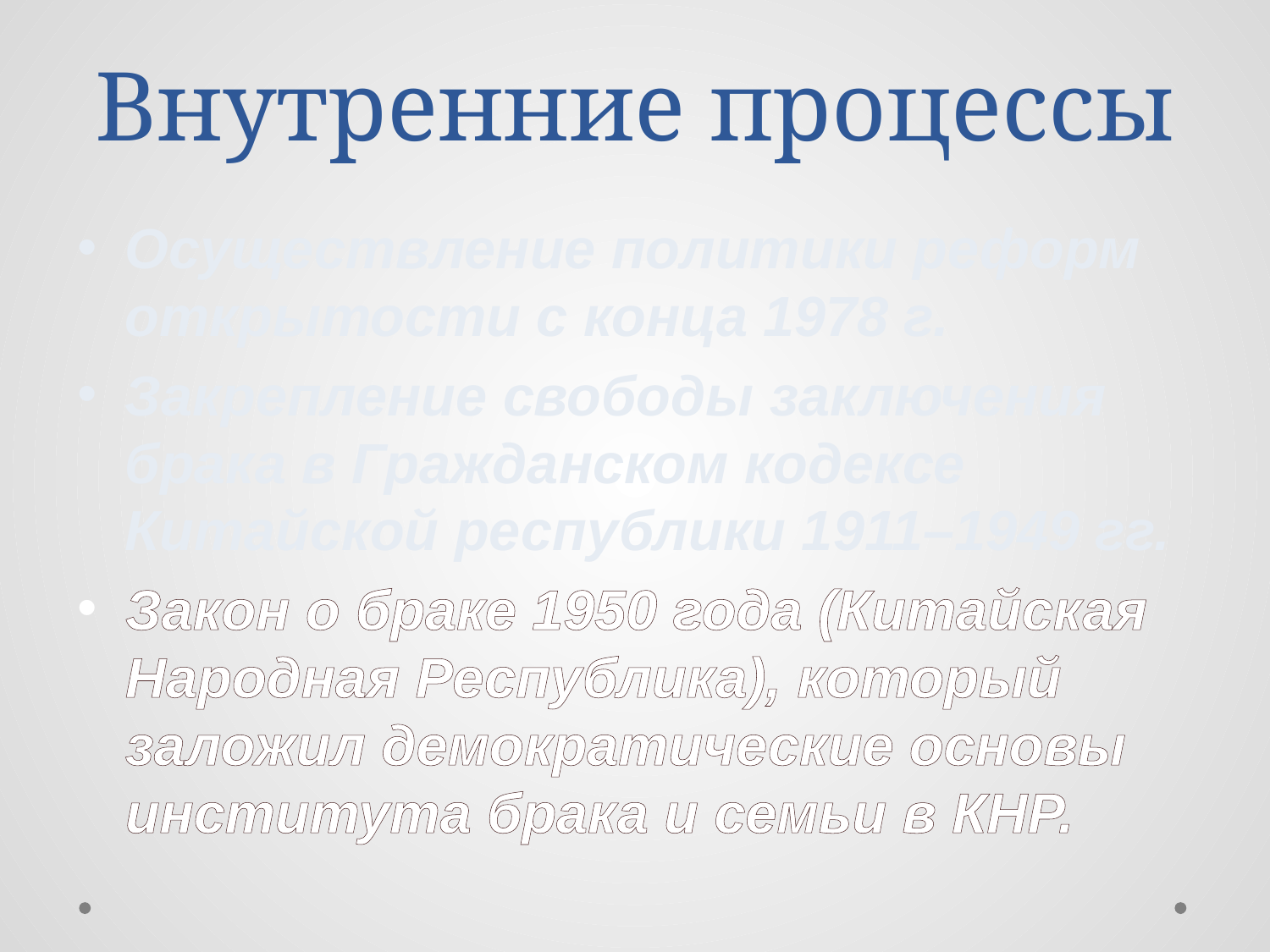

# Внутренние процессы
Осуществление политики реформ открытости с конца 1978 г.
Закрепление свободы заключения брака в Гражданском кодексе Китайской республики 1911–1949 гг.
Закон о браке 1950 года (Китайская Народная Республика), который заложил демократические основы института брака и семьи в КНР.